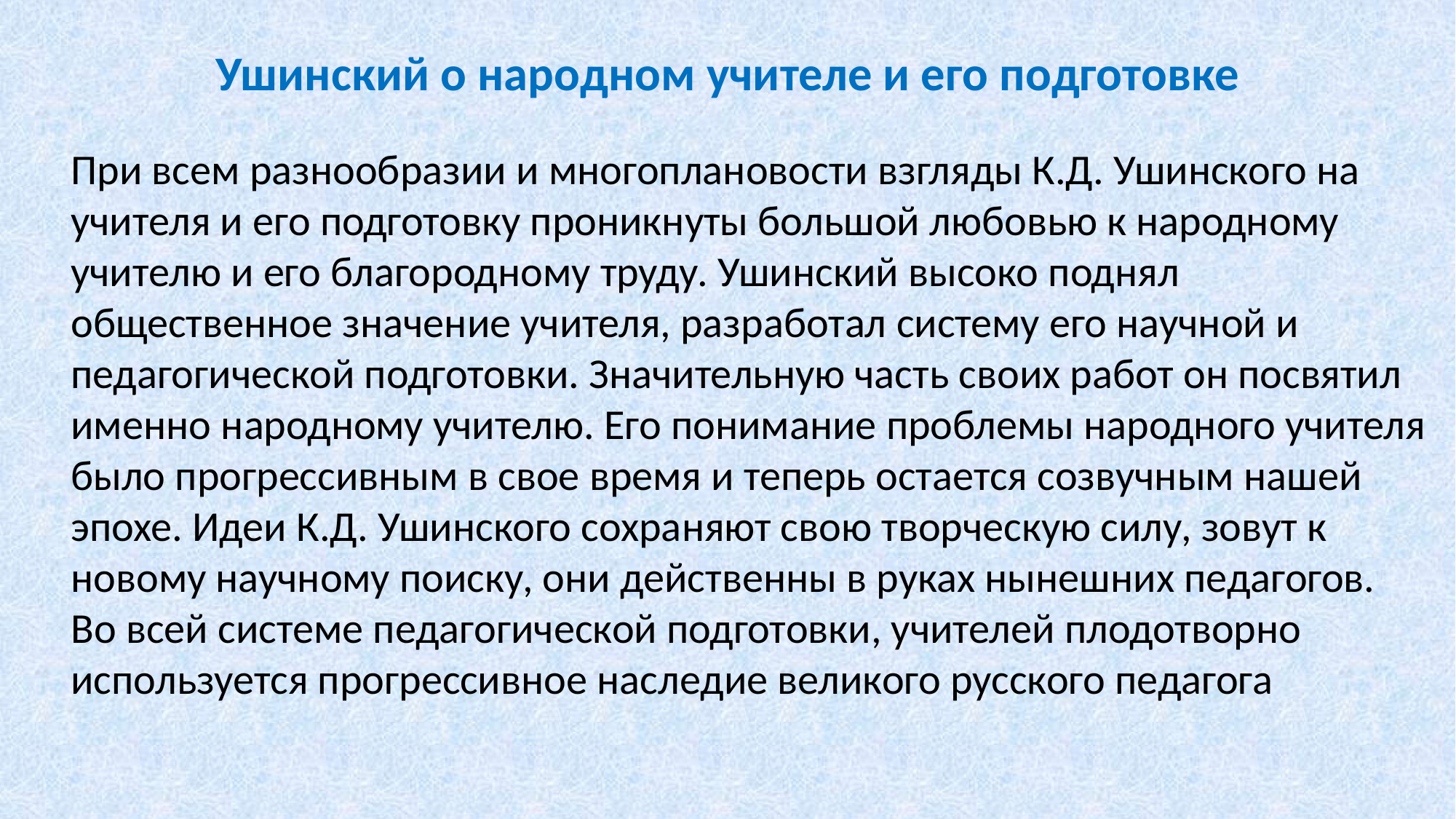

Ушинский о народном учителе и его подготовке
При всем разнообразии и многоплановости взгляды К.Д. Ушинского на учителя и его подготовку проникнуты большой любовью к народному учителю и его благородному труду. Ушинский высоко поднял общественное значение учителя, разработал систему его научной и педагогической подготовки. Значительную часть своих работ он посвятил именно народному учителю. Его понимание проблемы народного учителя было прогрессивным в свое время и теперь остается созвучным нашей эпохе. Идеи К.Д. Ушинского сохраняют свою творческую силу, зовут к новому научному поиску, они действенны в руках нынешних педагогов. Во всей системе педагогической подготовки, учителей плодотворно используется прогрессивное наследие великого русского педагога